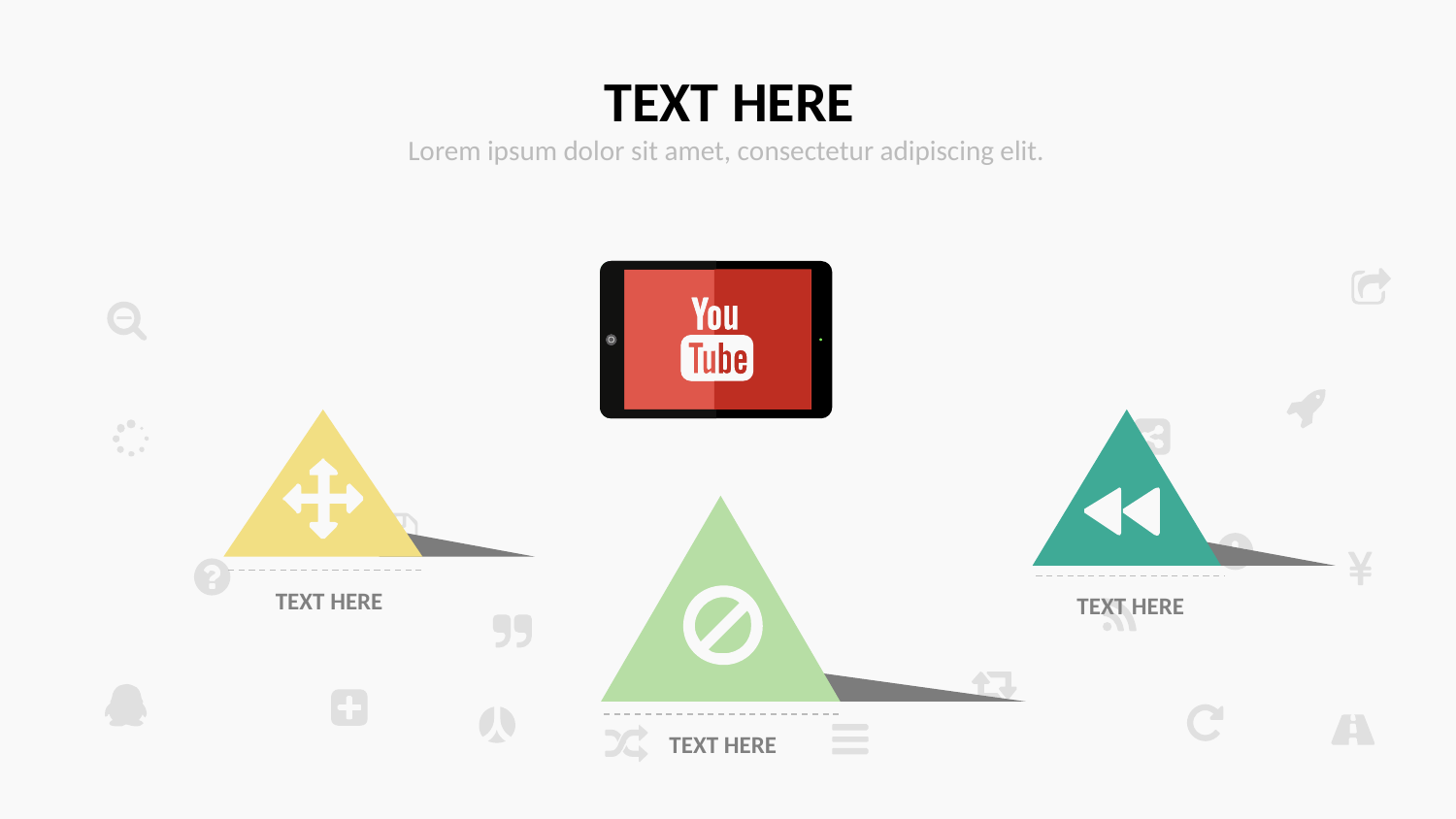

TEXT HERE
Lorem ipsum dolor sit amet, consectetur adipiscing elit.

TEXT HERE
TEXT HERE

TEXT HERE